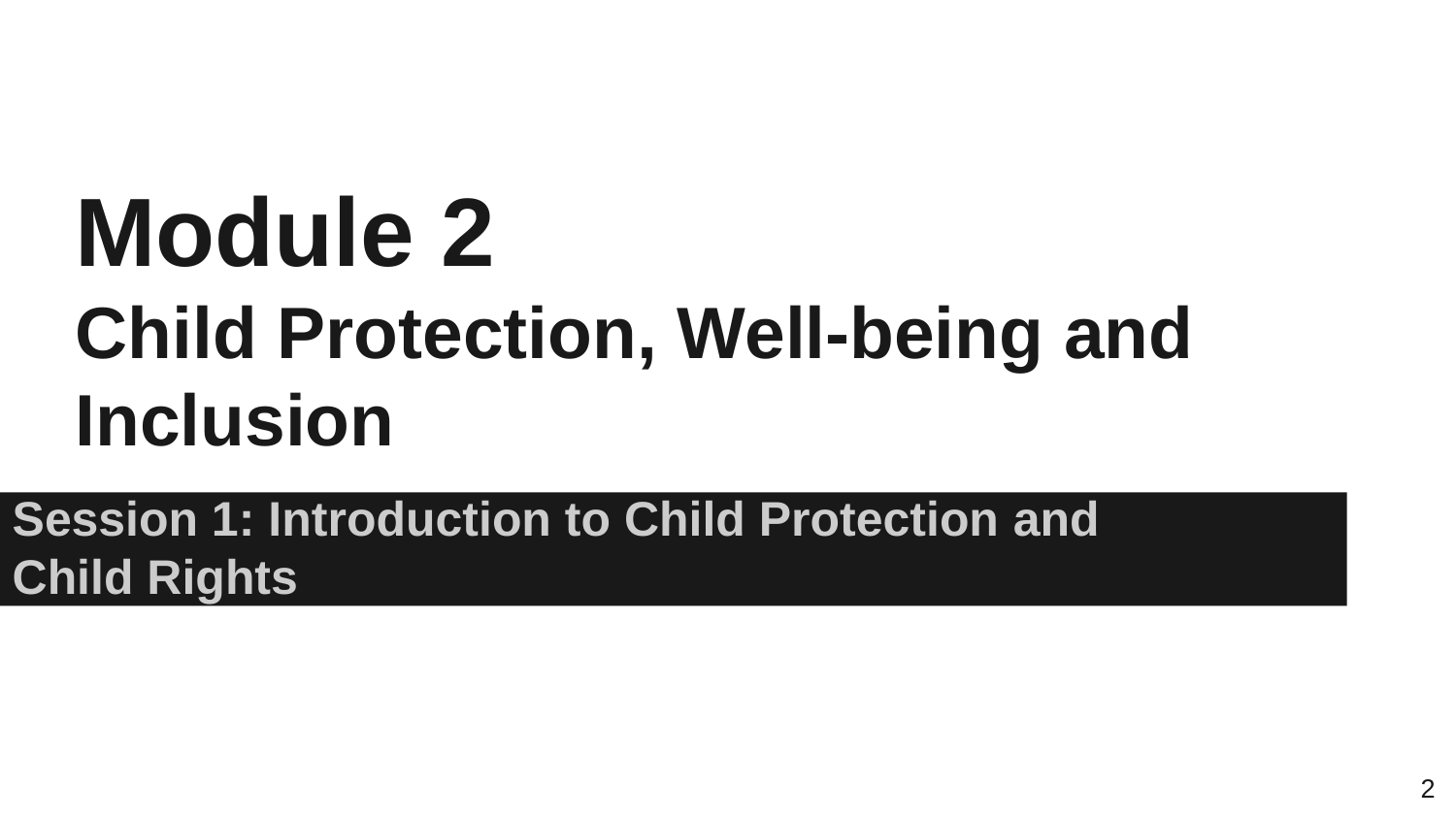

# Module 2
Child Protection, Well-being and Inclusion
Session 1: Introduction to Child Protection and
Child Rights
2